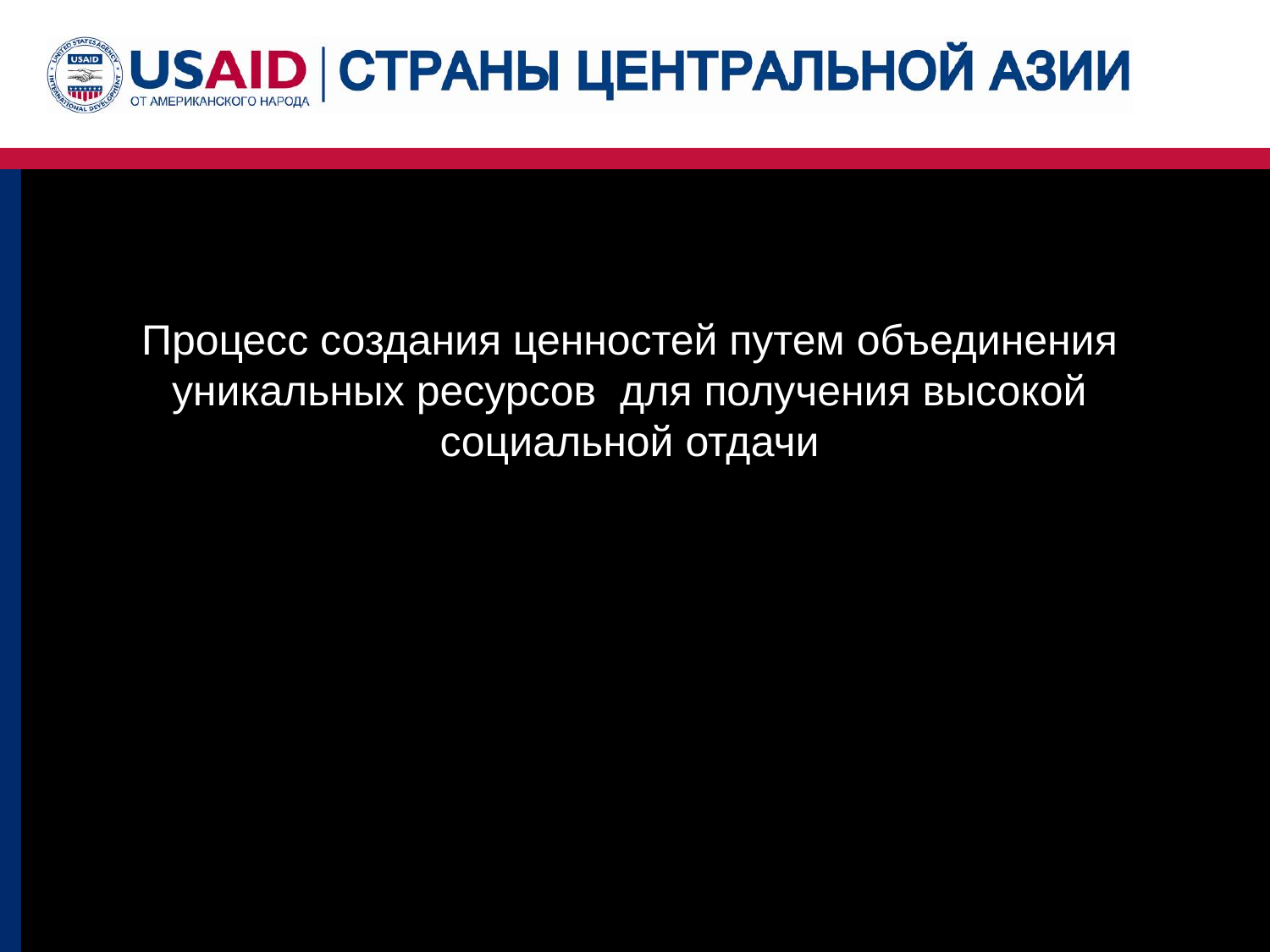

Процесс создания ценностей путем объединения уникальных ресурсов  для получения высокой социальной отдачи